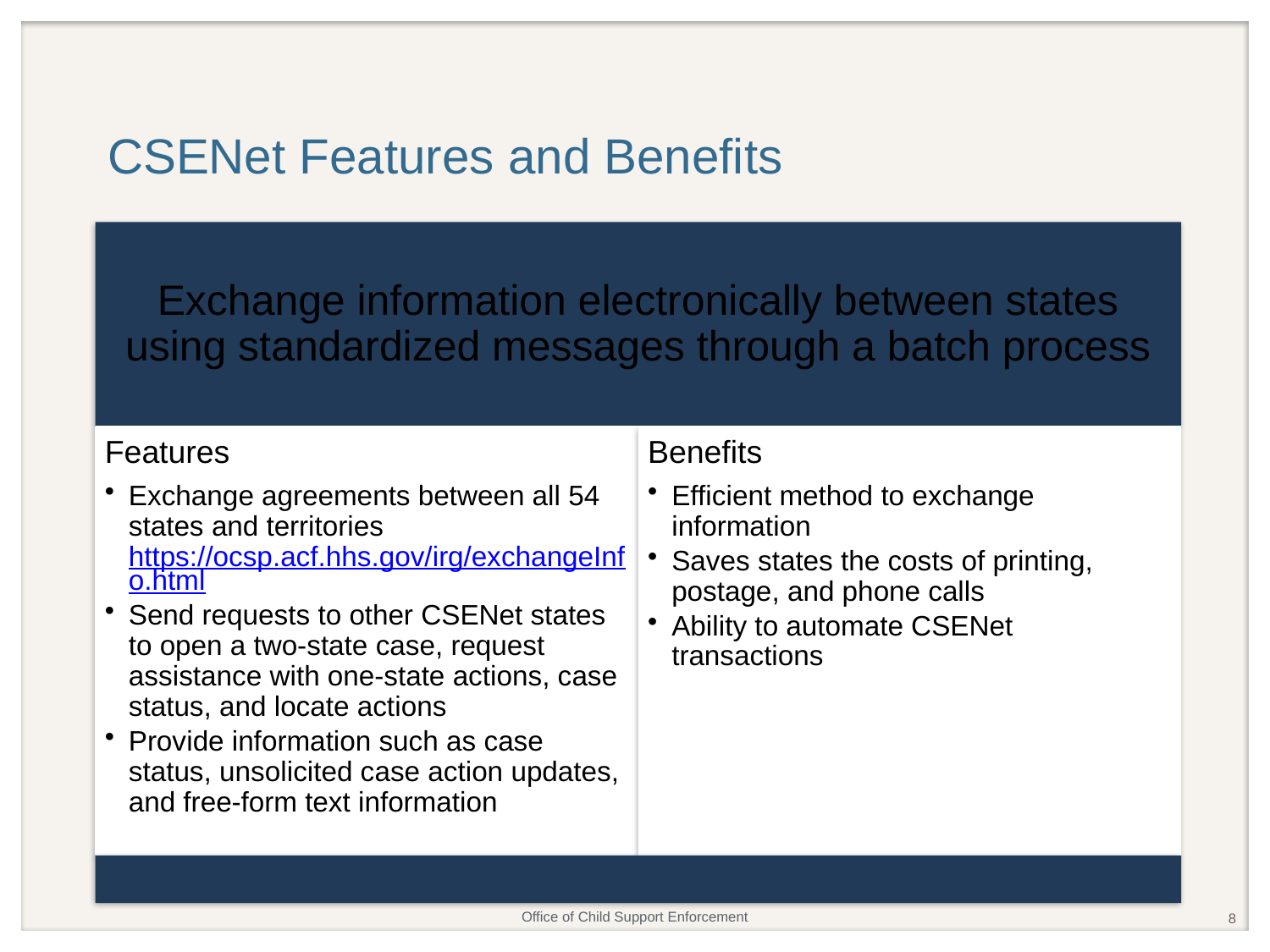

# CSENet Features and Benefits
Exchange information electronically between states using standardized messages through a batch process
Features
Exchange agreements between all 54 states and territories https://ocsp.acf.hhs.gov/irg/exchangeInfo.html
Send requests to other CSENet states to open a two-state case, request assistance with one-state actions, case status, and locate actions
Provide information such as case status, unsolicited case action updates, and free-form text information

Benefits
Efficient method to exchange information
Saves states the costs of printing, postage, and phone calls
Ability to automate CSENet transactions

8